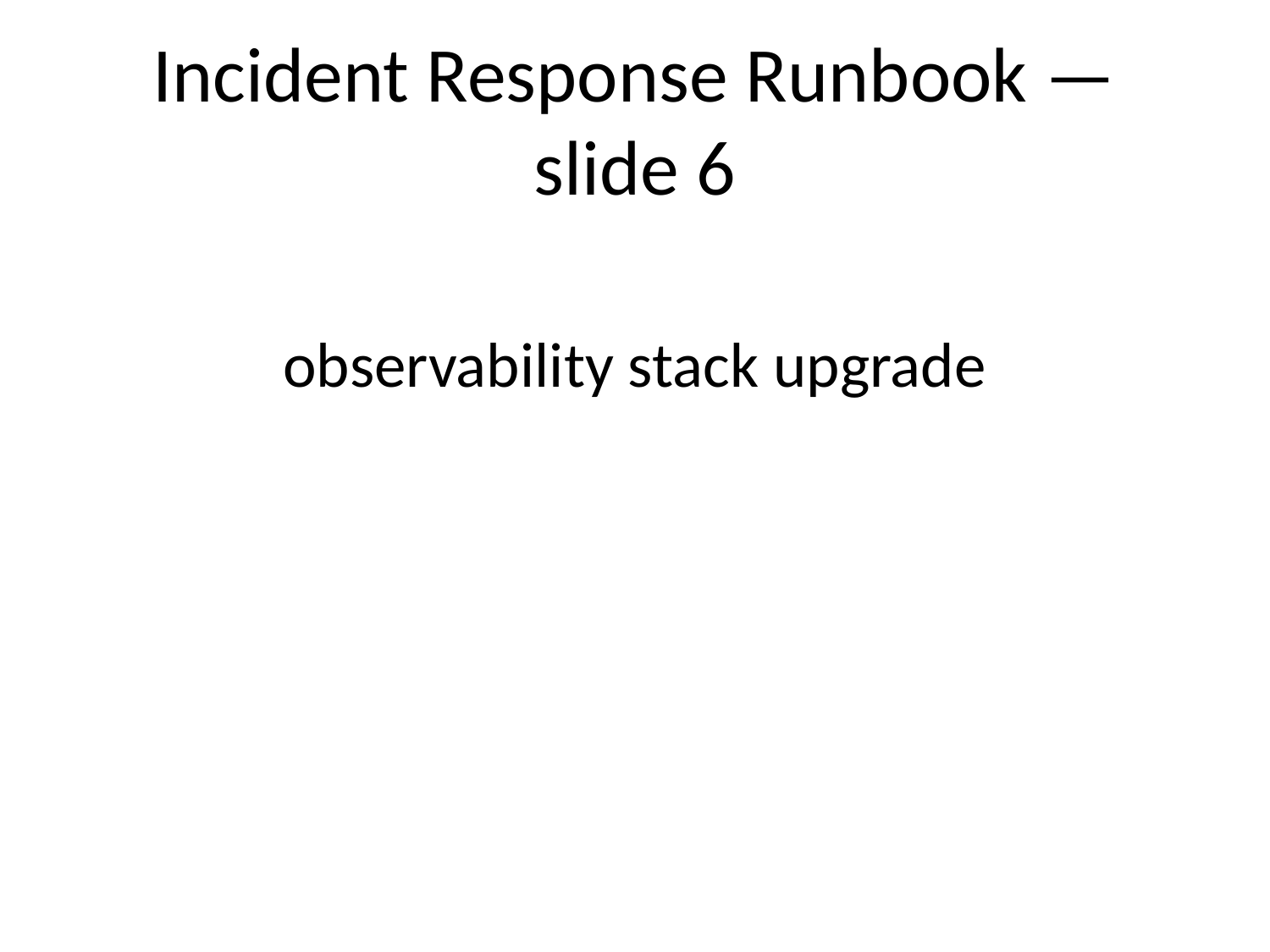

# Incident Response Runbook — slide 6
observability stack upgrade